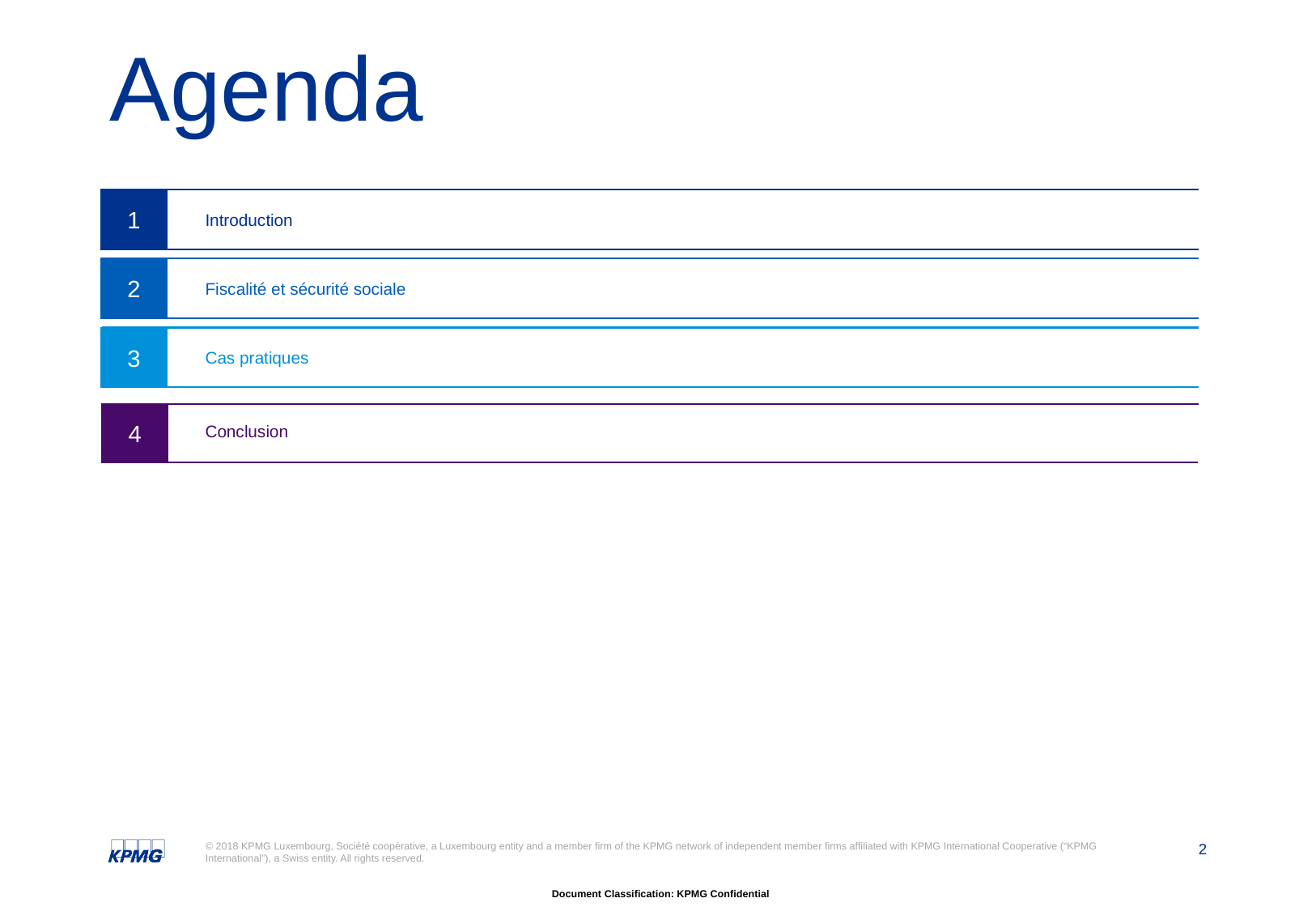

# Agenda
1
Introduction
2
Fiscalité et sécurité sociale
3
Cas pratiques
4
Conclusion